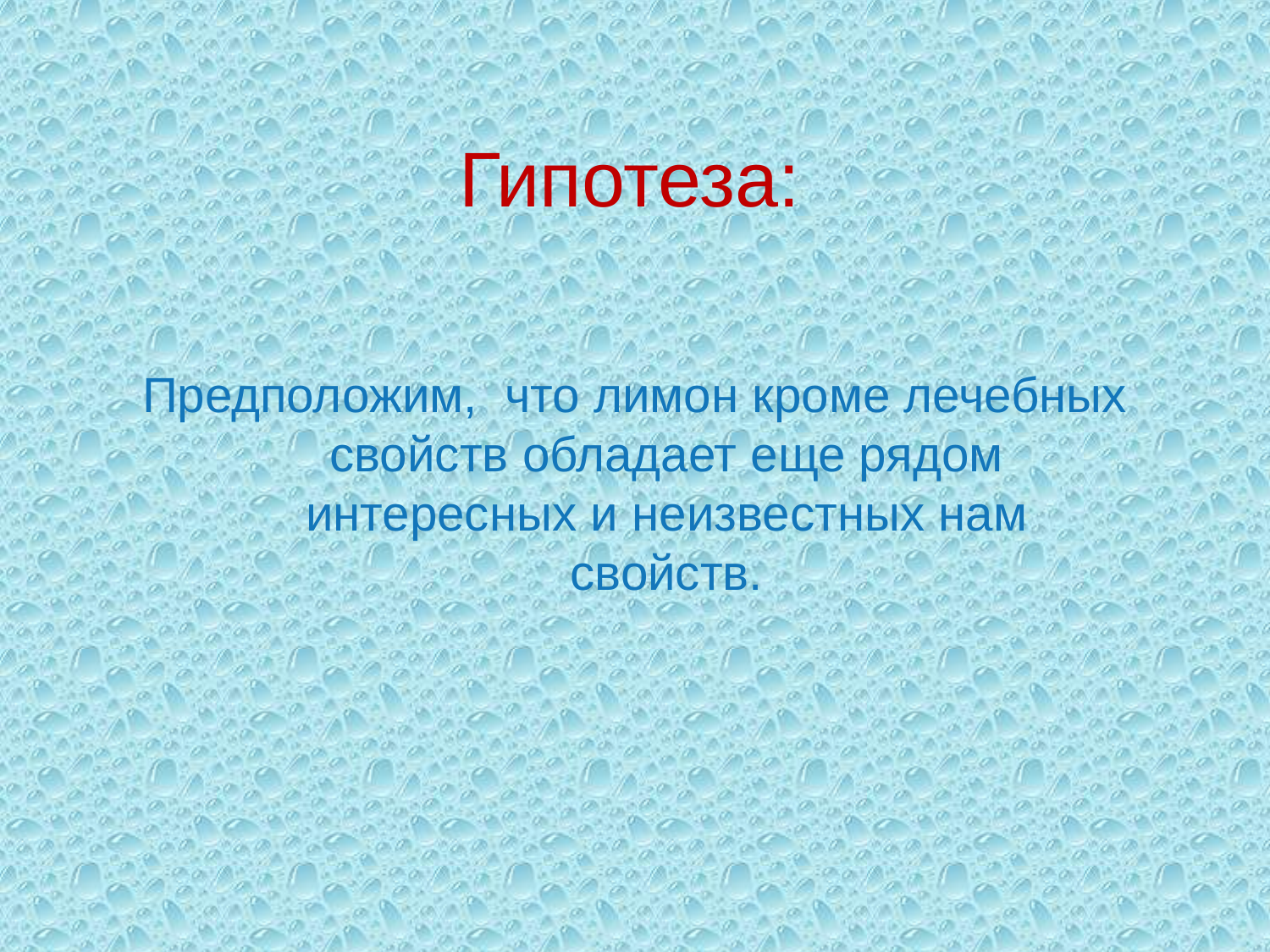

# Гипотеза:
Предположим,  что лимон кроме лечебных свойств обладает еще рядом интересных и неизвестных нам свойств.